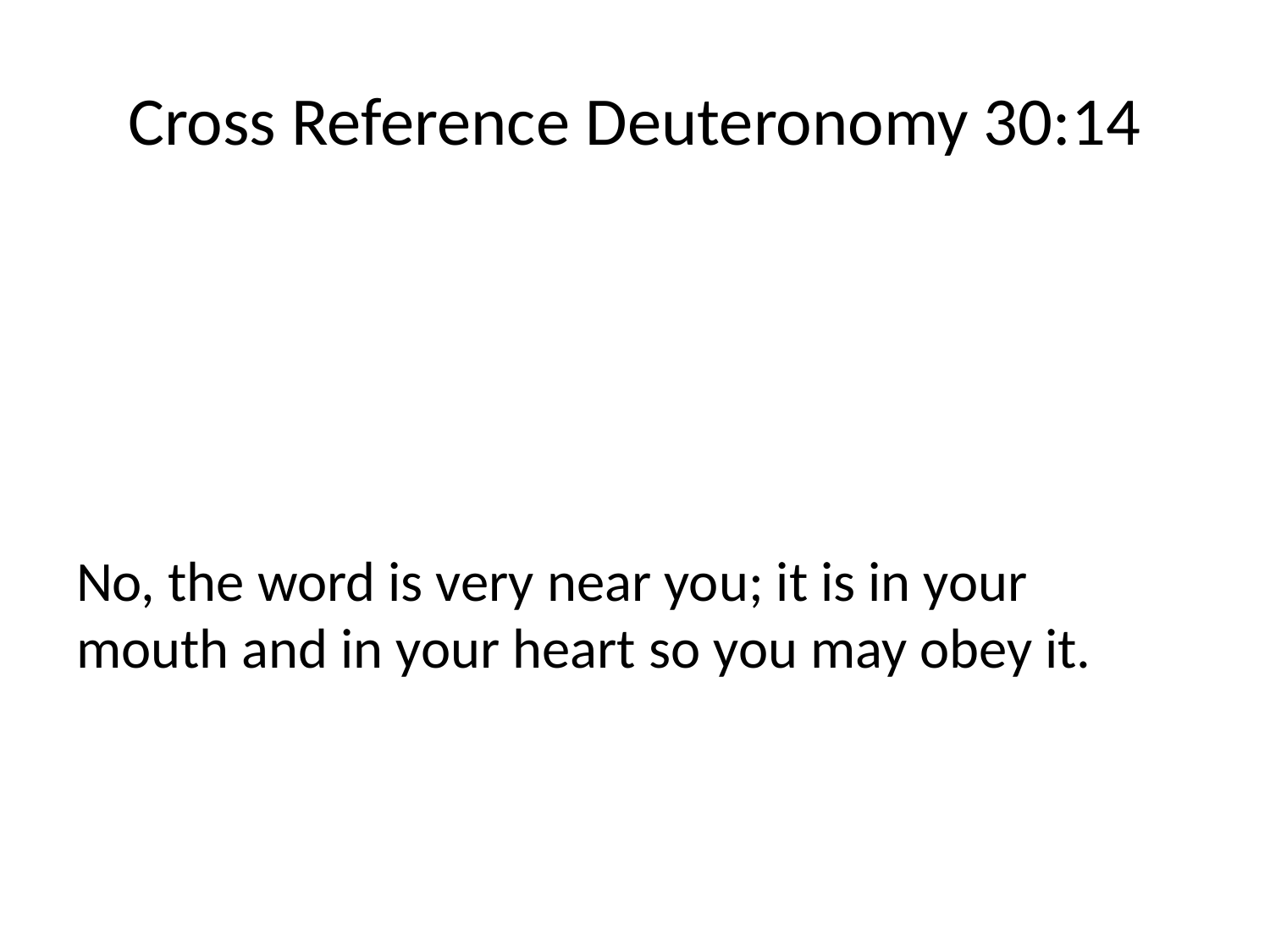

# Cross Reference Deuteronomy 30:14

No, the word is very near you; it is in your mouth and in your heart so you may obey it.